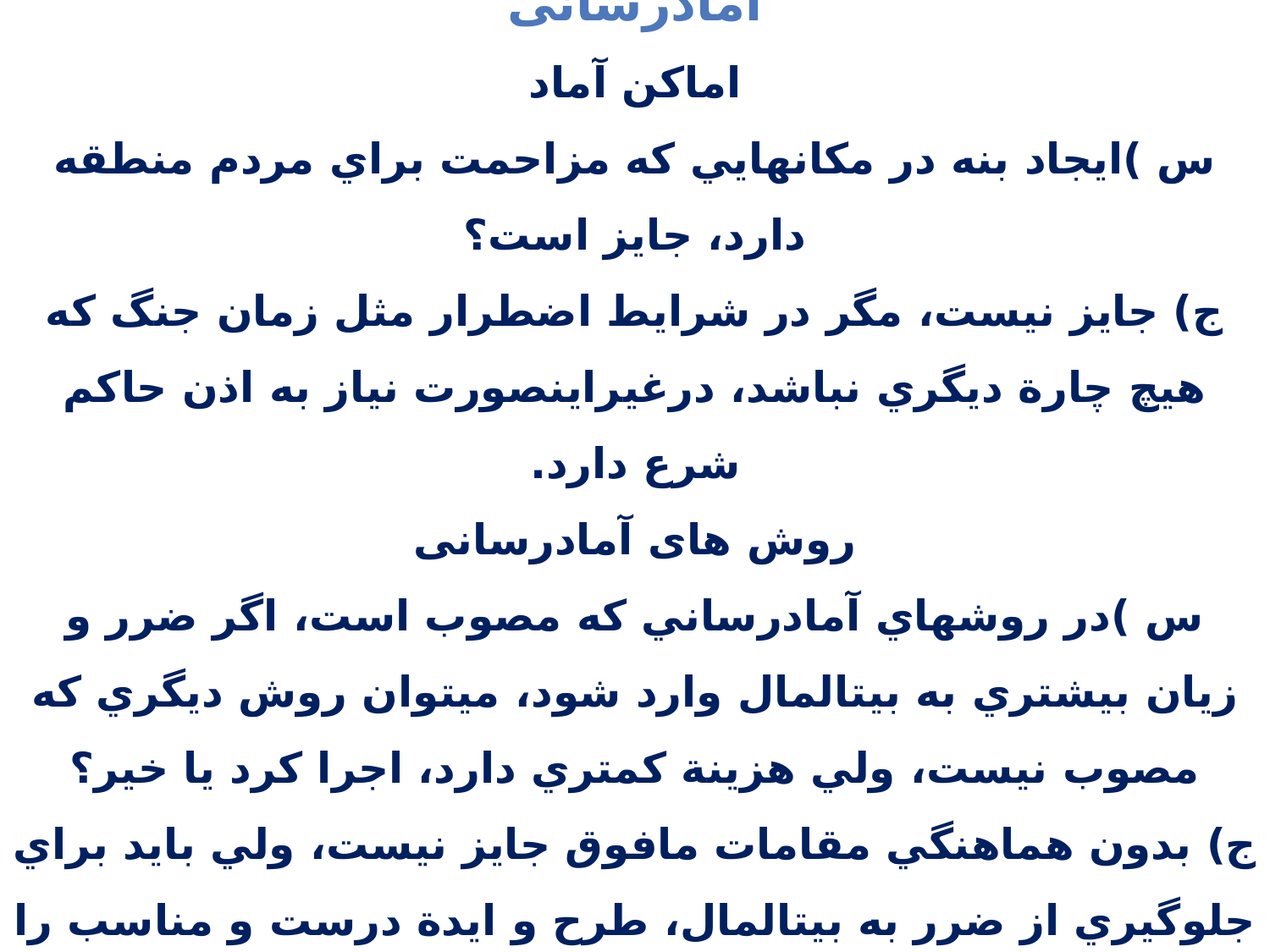

آمادرسانی
اماکن آماد
س )ايجاد بنه در مكانهايي كه مزاحمت براي مردم منطقه دارد، جايز است؟
ج) جايز نيست، مگر در شرايط اضطرار مثل زمان جنگ كه هيچ چارة ديگري نباشد، درغيراينصورت نياز به اذن حاكم شرع دارد.
روش های آمادرسانی
س )در روشهاي آمادرساني كه مصوب است، اگر ضرر و زيان بيشتري به بيتالمال وارد شود، ميتوان روش ديگري كه مصوب نيست، ولي هزينة كمتري دارد، اجرا كرد يا خير؟
ج) بدون هماهنگي مقامات مافوق جايز نيست، ولي بايد براي جلوگيري از ضرر به بيتالمال، طرح و ايدة درست و مناسب را به اطلاع مافوق رساند.